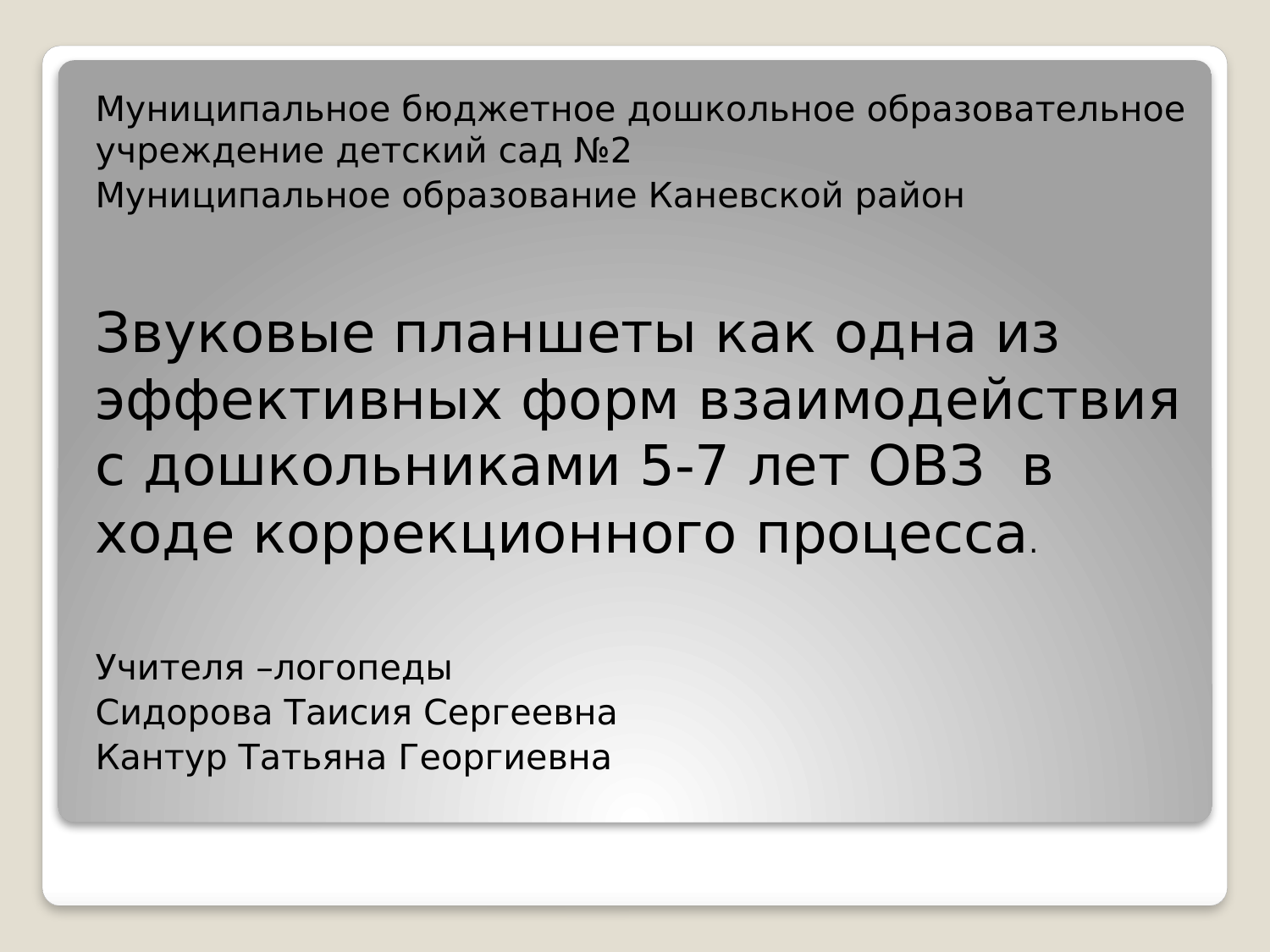

Муниципальное бюджетное дошкольное образовательное учреждение детский сад №2
Муниципальное образование Каневской район

Звуковые планшеты как одна из эффективных форм взаимодействия с дошкольниками 5-7 лет ОВЗ  в ходе коррекционного процесса.

Учителя –логопеды
Сидорова Таисия Сергеевна
Кантур Татьяна Георгиевна